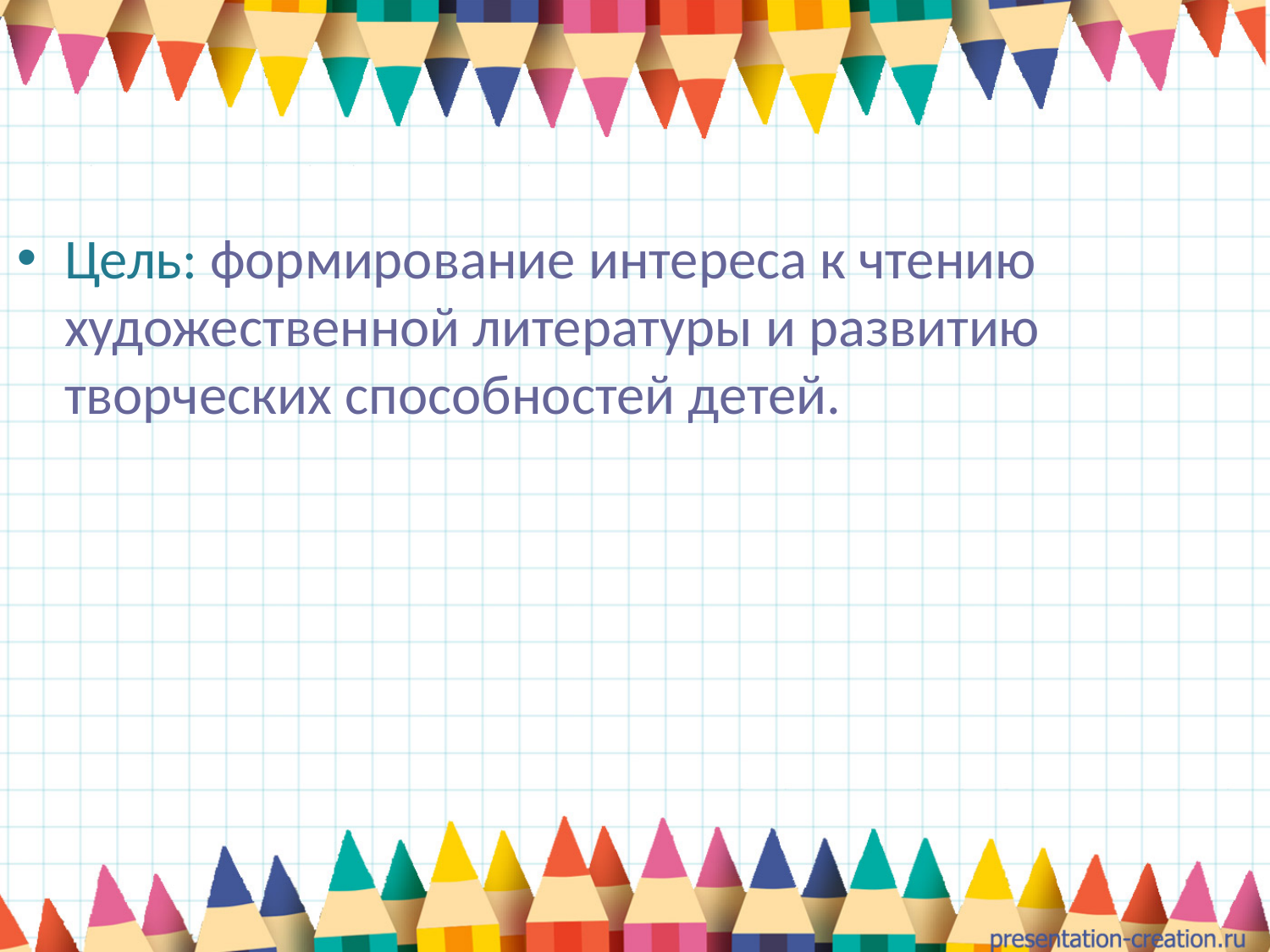

Цель: формирование интереса к чтению художественной литературы и развитию творческих способностей детей.